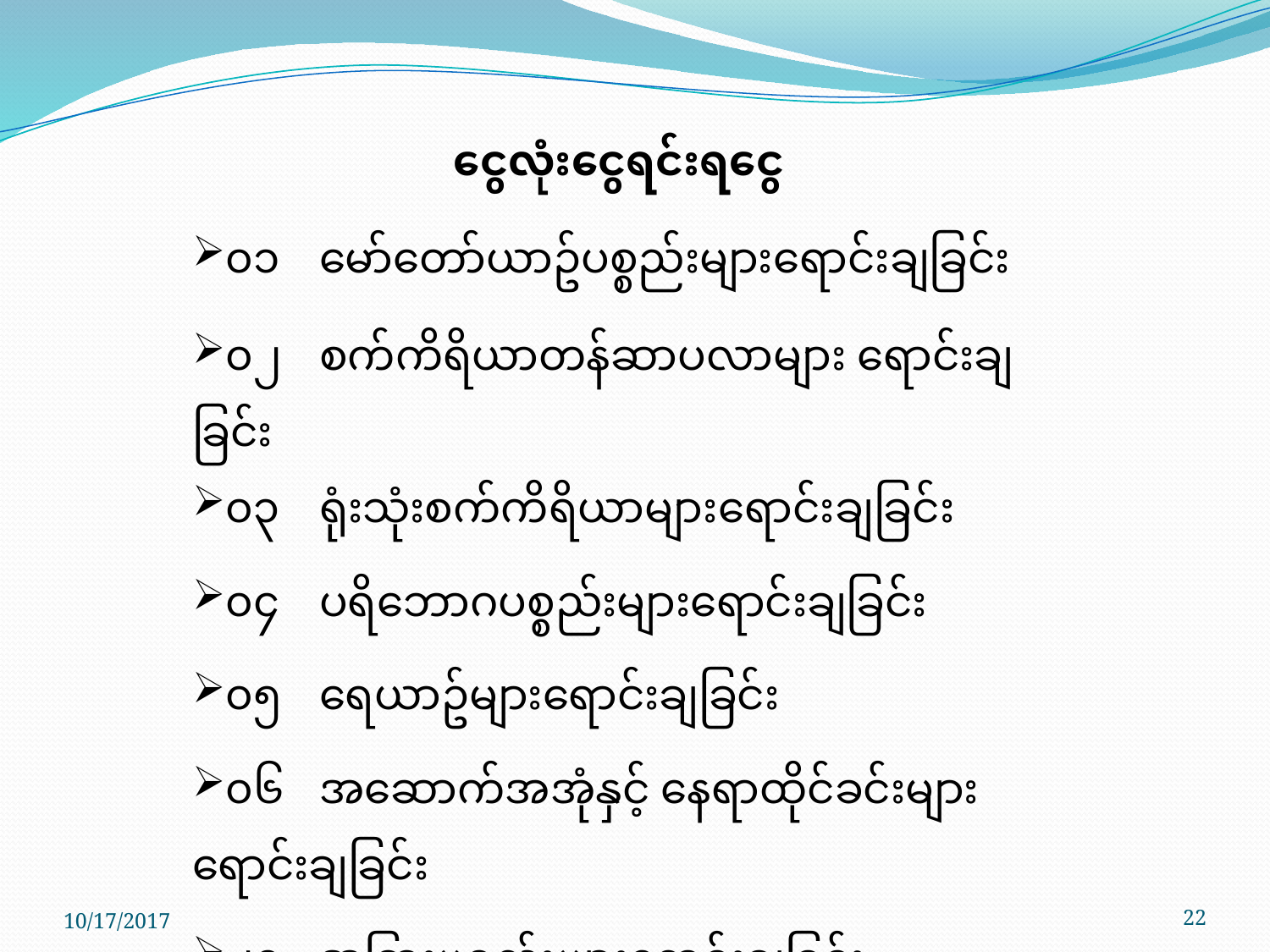

ငွေလုံးငွေရင်းရငွေ
၀၁	မော်တော်ယာဥ်ပစ္စည်းများရောင်းချခြင်း
၀၂	စက်ကိရိယာတန်ဆာပလာများ ရောင်းချခြင်း
၀၃	ရုံးသုံးစက်ကိရိယာများရောင်းချခြင်း
၀၄	ပရိဘောဂပစ္စည်းများရောင်းချခြင်း
၀၅	ရေယာဥ်များရောင်းချခြင်း
၀၆	အဆောက်အအုံနှင့် နေရာထိုင်ခင်းများရောင်းချခြင်း
၂၀	အခြားပစ္စည်းများရောင်းချခြင်း
10/17/2017

22